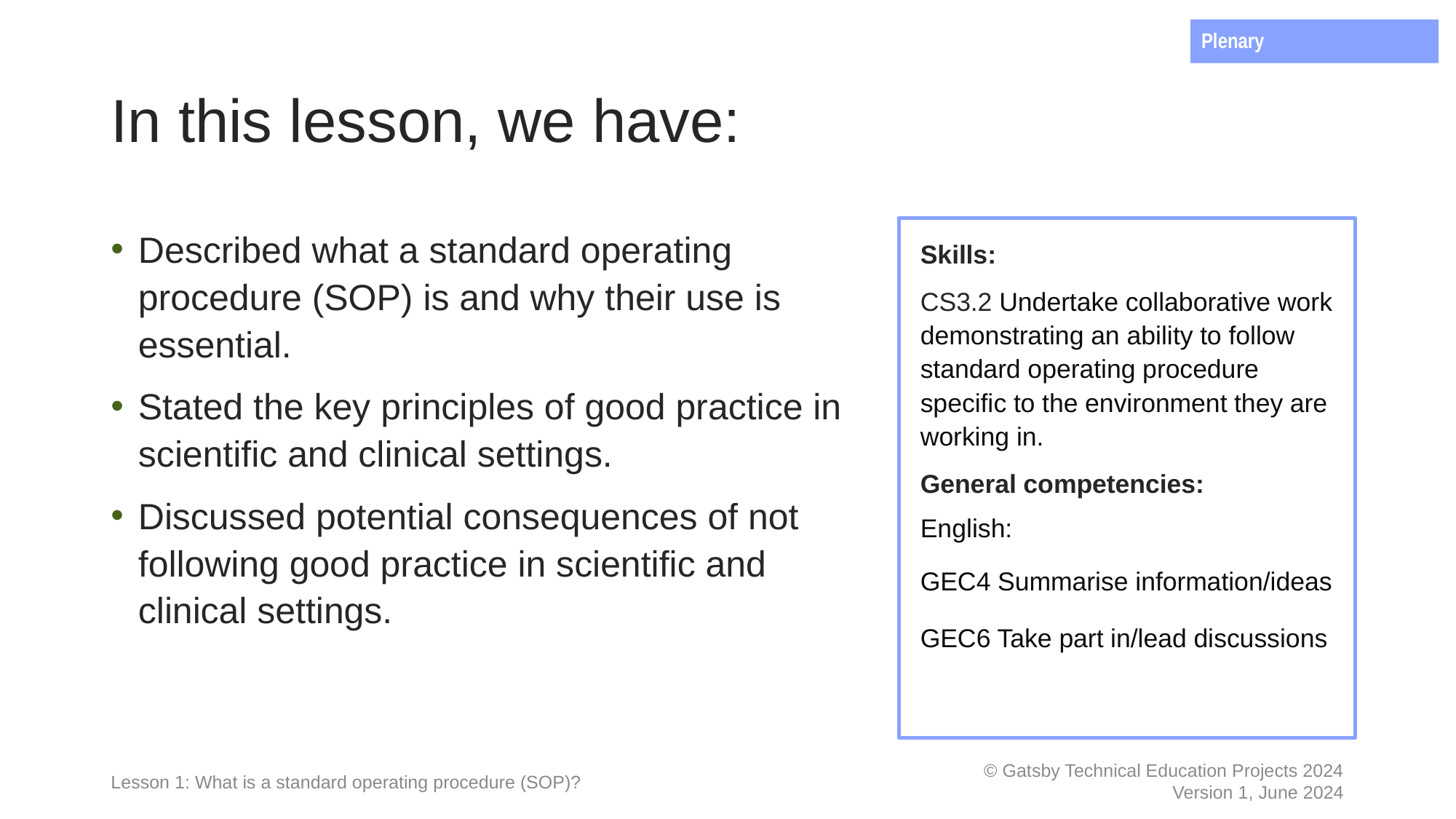

Plenary
# In this lesson, we have:
Described what a standard operating procedure (SOP) is and why their use is essential.
Stated the key principles of good practice in scientific and clinical settings.
Discussed potential consequences of not following good practice in scientific and clinical settings.

Skills:
CS3.2 Undertake collaborative work demonstrating an ability to follow standard operating procedure specific to the environment they are working in.
General competencies:
English:
GEC4 Summarise information/ideas
GEC6 Take part in/lead discussions
Lesson 1: What is a standard operating procedure (SOP)?